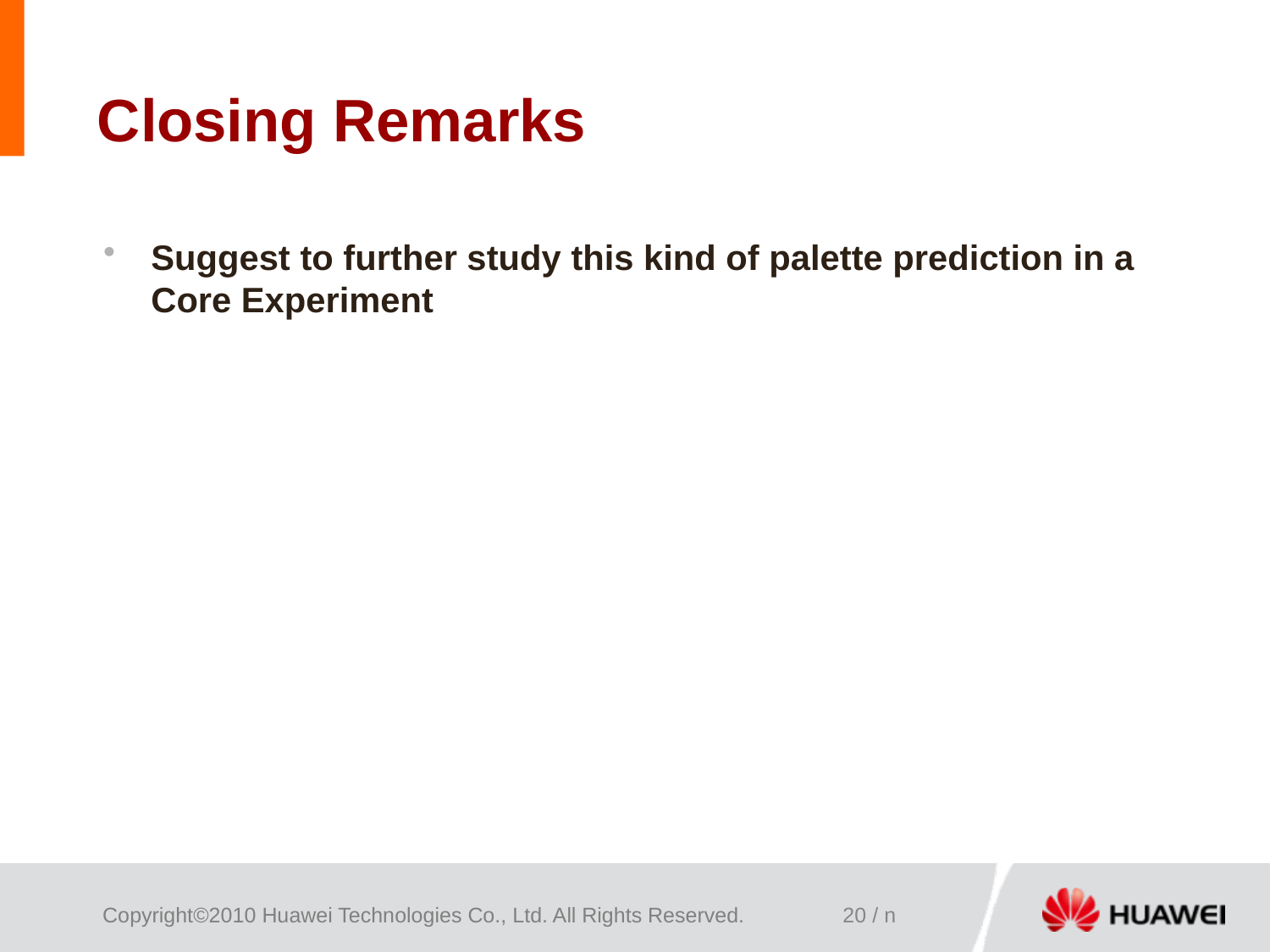

# Closing Remarks
Suggest to further study this kind of palette prediction in a Core Experiment